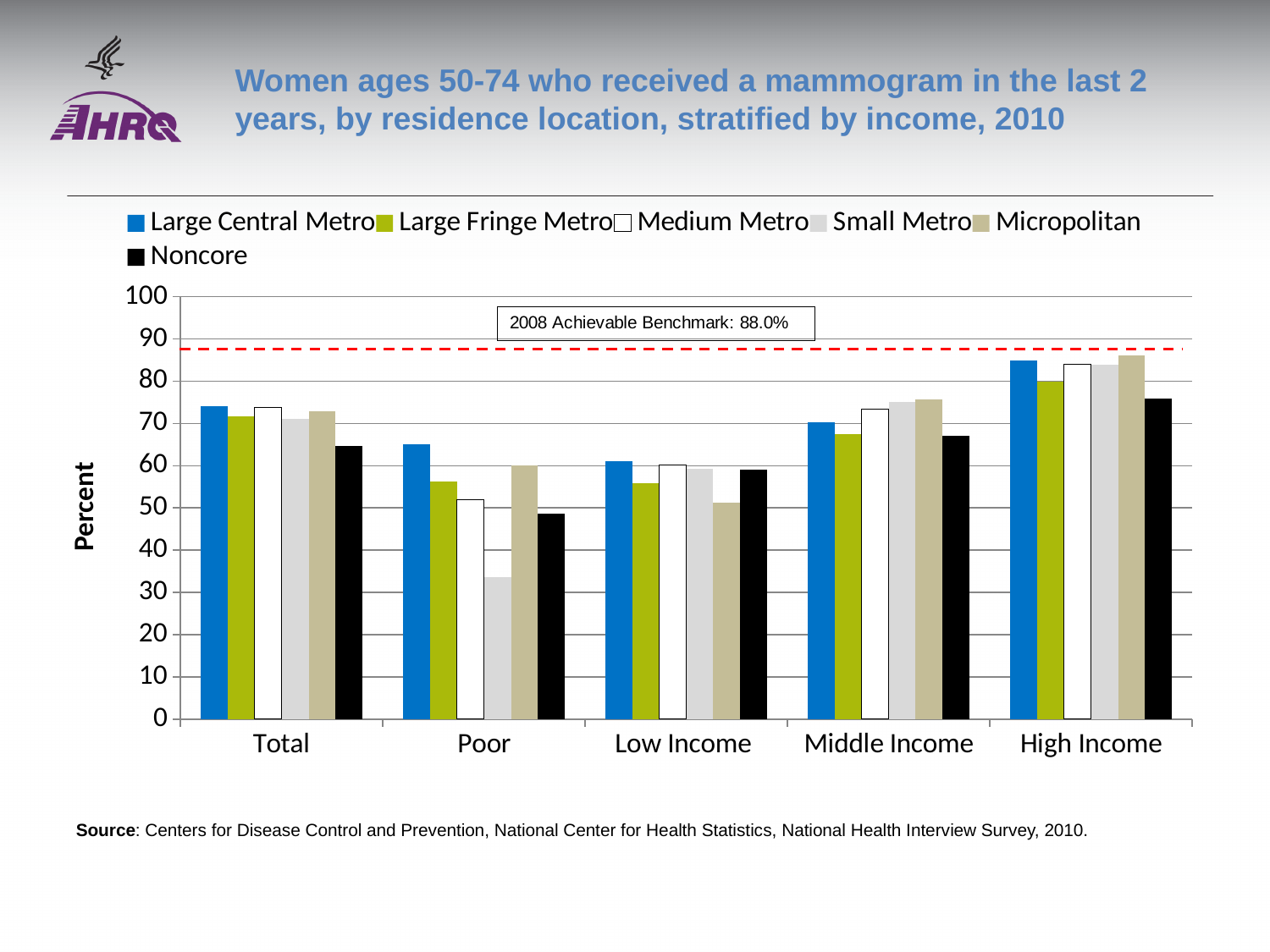

# Women ages 50-74 who received a mammogram in the last 2 years, by residence location, stratified by income, 2010

### Chart

| Category | Large Central Metro | Large Fringe Metro | Medium Metro | Small Metro | Micropolitan | Noncore |
|---|---|---|---|---|---|---|
| Total | 74.1 | 71.6 | 73.8 | 71.1 | 72.9 | 64.6 |
| Poor | 65.0 | 56.3 | 51.9 | 33.6 | 60.0 | 48.7 |
| Low Income  | 61.0 | 55.9 | 60.1 | 59.2 | 51.3 | 59.0 |
| Middle Income | 70.2 | 67.5 | 73.4 | 75.1 | 75.6 | 67.1 |
| High Income | 84.8 | 79.9 | 84.0 | 83.9 | 86.1 | 75.8 |
Source: Centers for Disease Control and Prevention, National Center for Health Statistics, National Health Interview Survey, 2010.